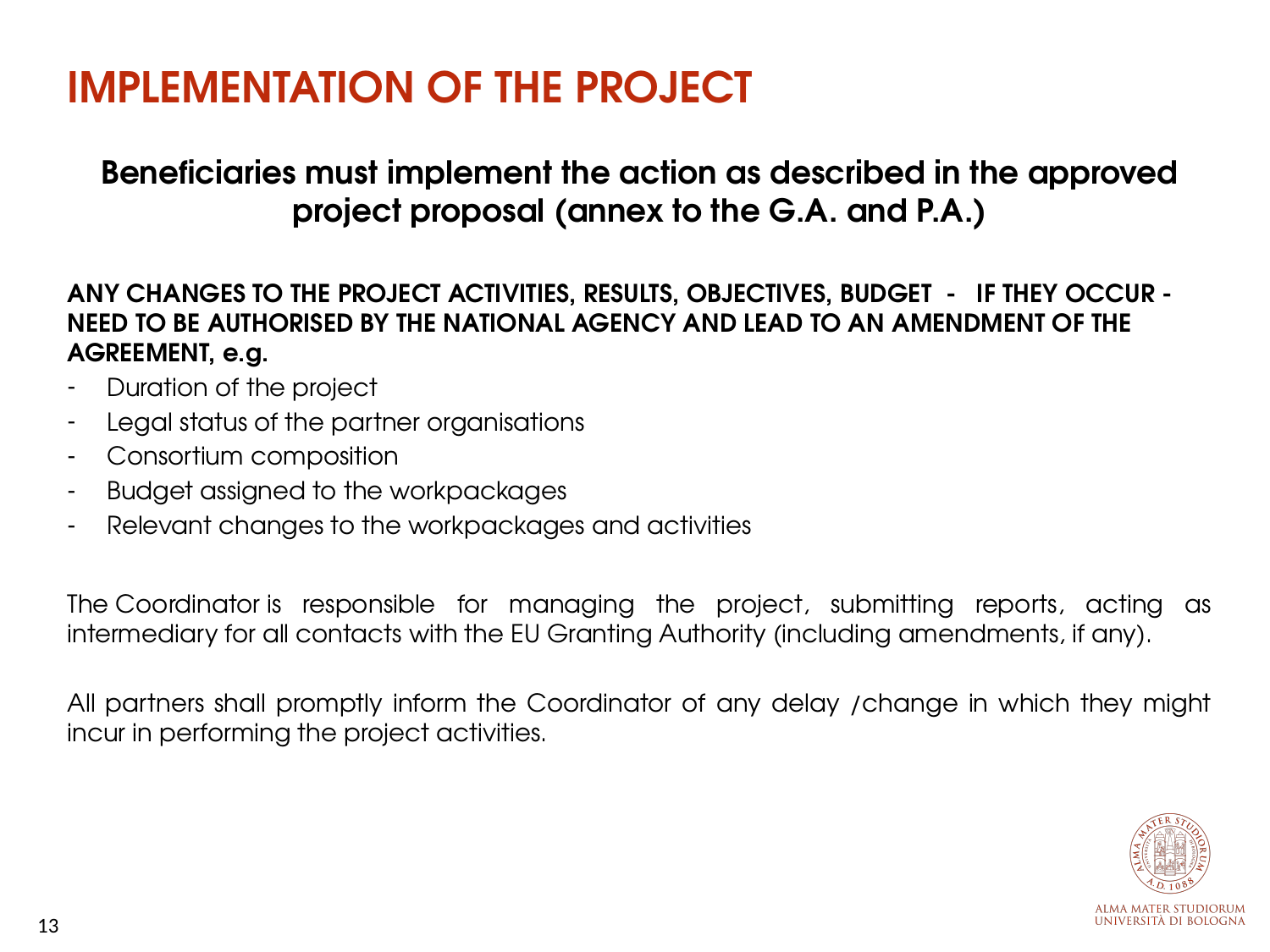

IMPLEMENTATION OF THE PROJECT
Beneficiaries must implement the action as described in the approved project proposal (annex to the G.A. and P.A.)

ANY CHANGES TO THE PROJECT ACTIVITIES, RESULTS, OBJECTIVES, BUDGET  -   IF THEY OCCUR - NEED TO BE AUTHORISED BY THE NATIONAL AGENCY AND LEAD TO AN AMENDMENT OF THE AGREEMENT, e.g.
Duration of the project
Legal status of the partner organisations
Consortium composition
Budget assigned to the workpackages
Relevant changes to the workpackages and activities

The Coordinator is responsible for managing the project, submitting reports, acting as intermediary for all contacts with the EU Granting Authority (including amendments, if any).

All partners shall promptly inform the Coordinator of any delay /change in which they might incur in performing the project activities.